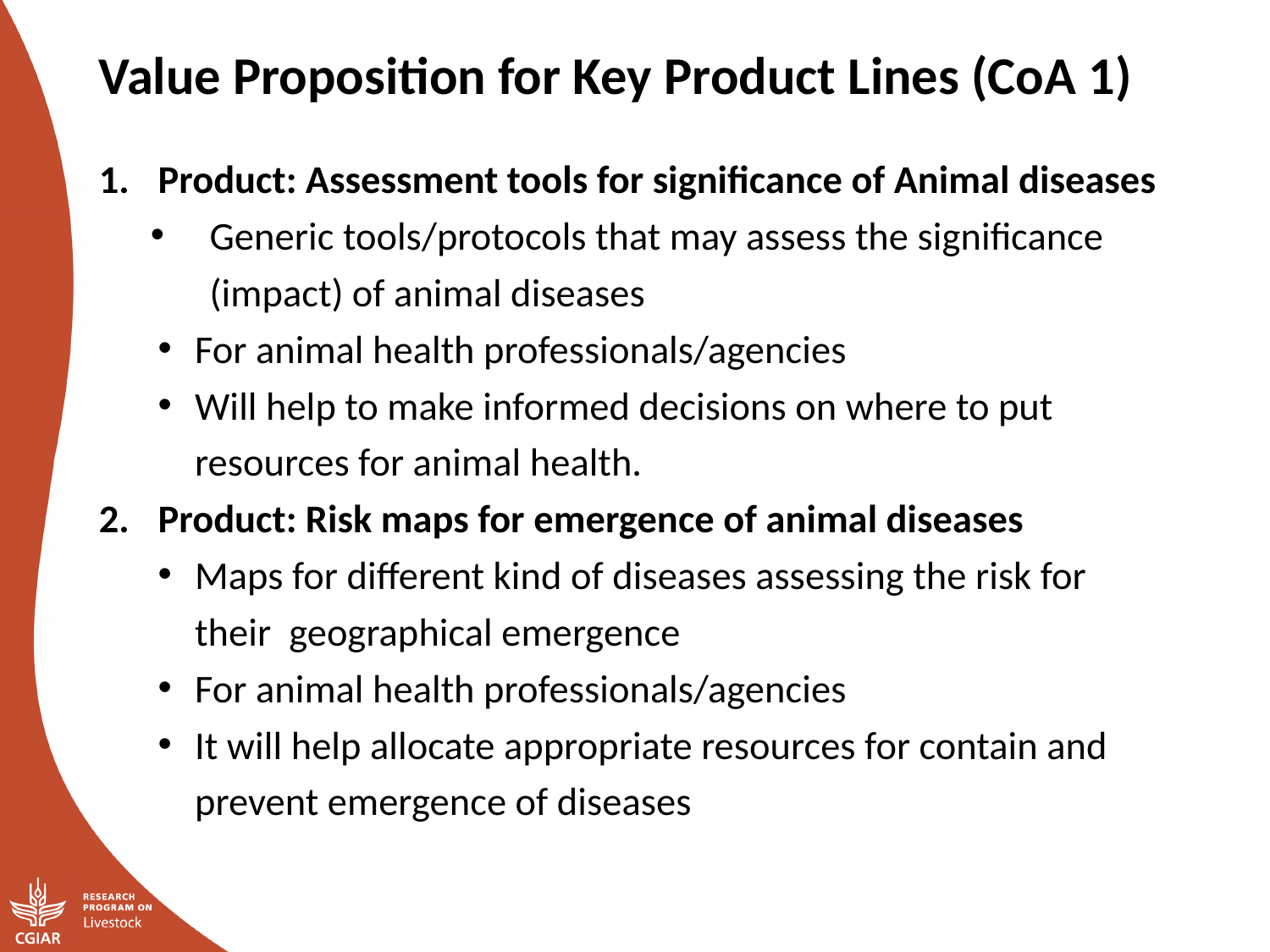

Value Proposition for Key Product Lines (CoA 1)
Product: Assessment tools for significance of Animal diseases
Generic tools/protocols that may assess the significance (impact) of animal diseases
For animal health professionals/agencies
Will help to make informed decisions on where to put resources for animal health.
Product: Risk maps for emergence of animal diseases
Maps for different kind of diseases assessing the risk for their  geographical emergence
For animal health professionals/agencies
It will help allocate appropriate resources for contain and prevent emergence of diseases